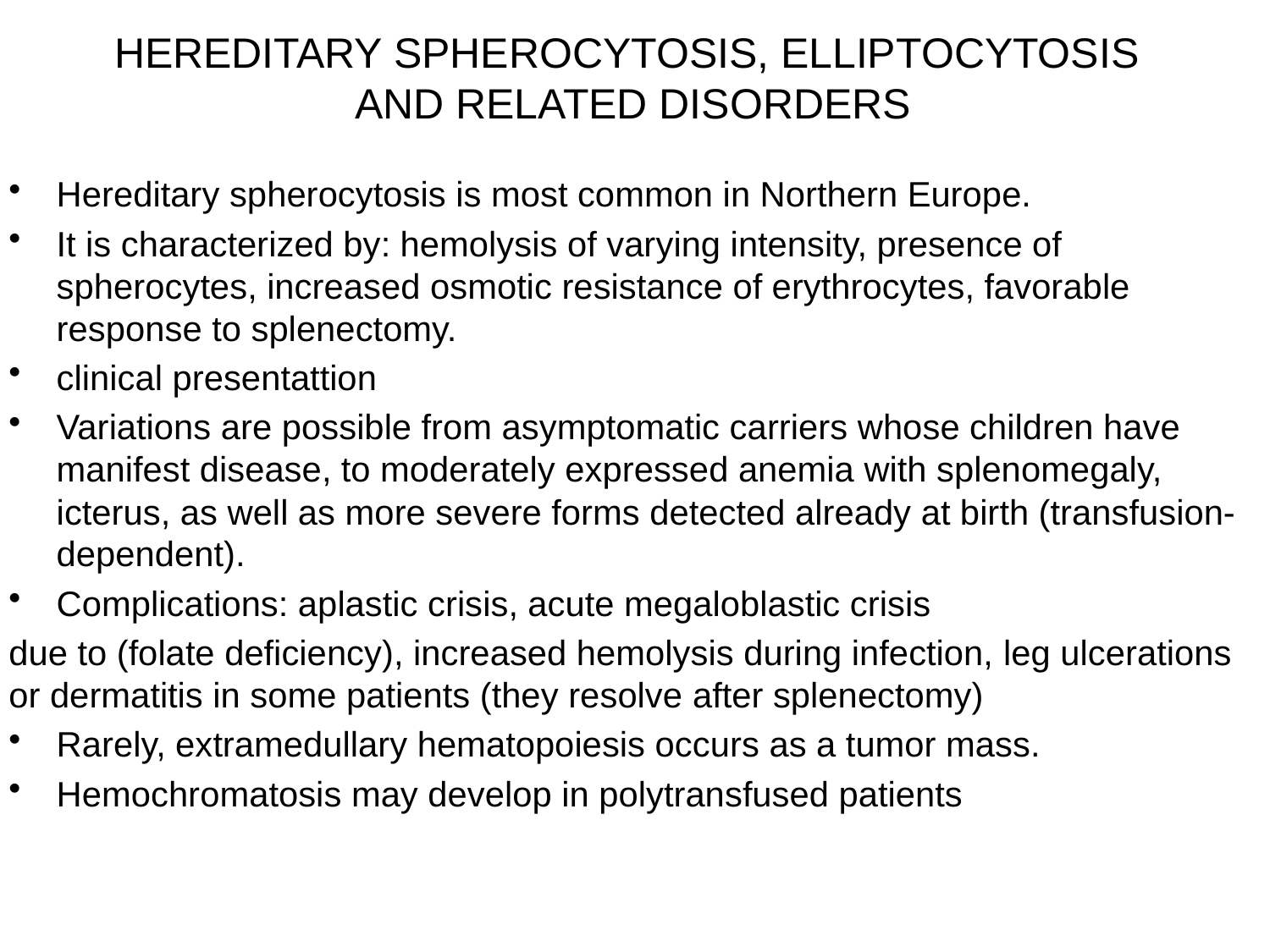

# HEREDITARY SPHEROCYTOSIS, ELLIPTOCYTOSIS AND RELATED DISORDERS
Hereditary spherocytosis is most common in Northern Europe.
It is characterized by: hemolysis of varying intensity, presence of spherocytes, increased osmotic resistance of erythrocytes, favorable response to splenectomy.
clinical presentattion
Variations are possible from asymptomatic carriers whose children have manifest disease, to moderately expressed anemia with splenomegaly, icterus, as well as more severe forms detected already at birth (transfusion-dependent).
Complications: aplastic crisis, acute megaloblastic crisis
due to (folate deficiency), increased hemolysis during infection, leg ulcerations or dermatitis in some patients (they resolve after splenectomy)
Rarely, extramedullary hematopoiesis occurs as a tumor mass.
Hemochromatosis may develop in polytransfused patients